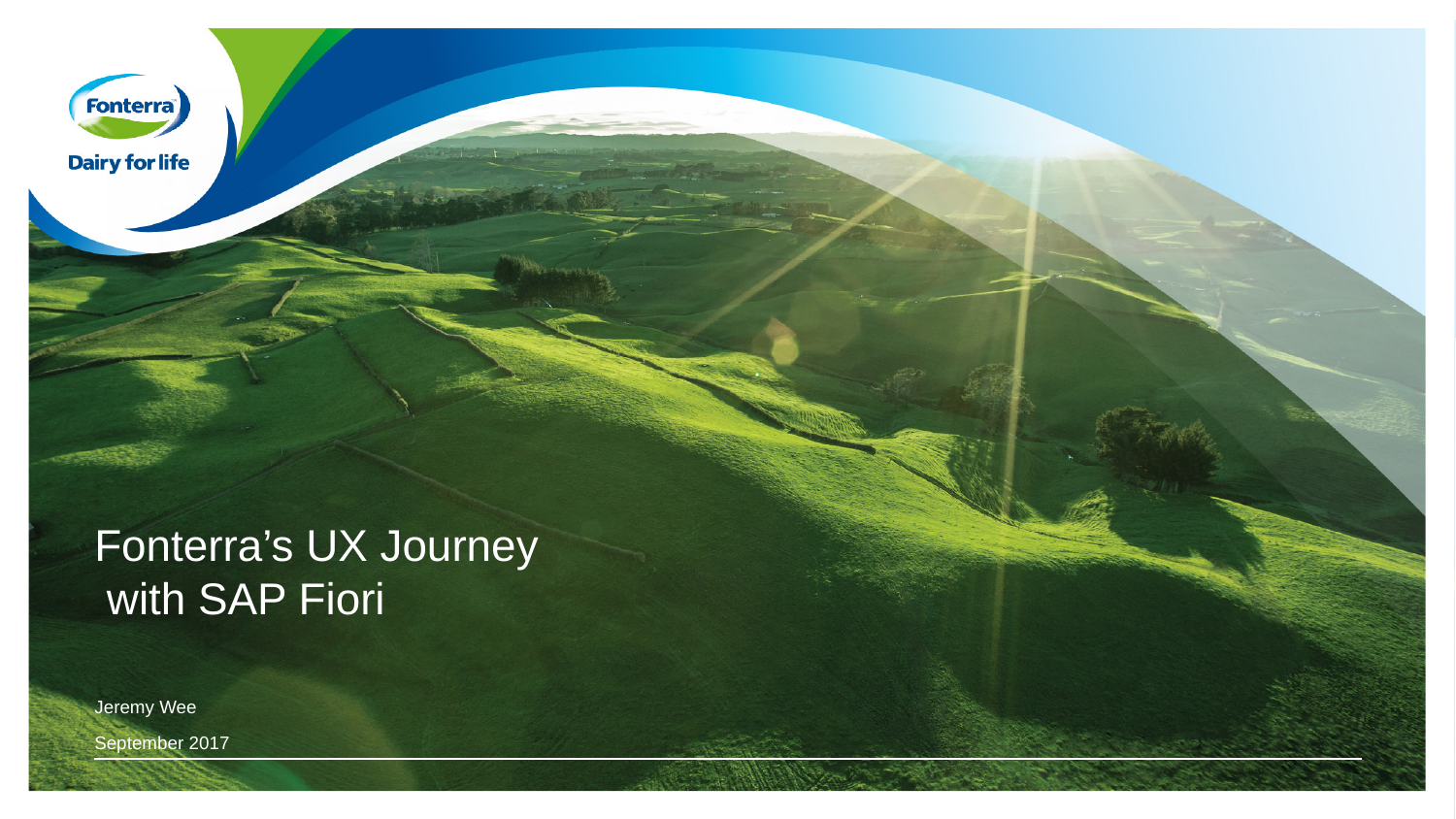

# Fonterra’s UX Journey with SAP Fiori
Jeremy Wee
September 2017